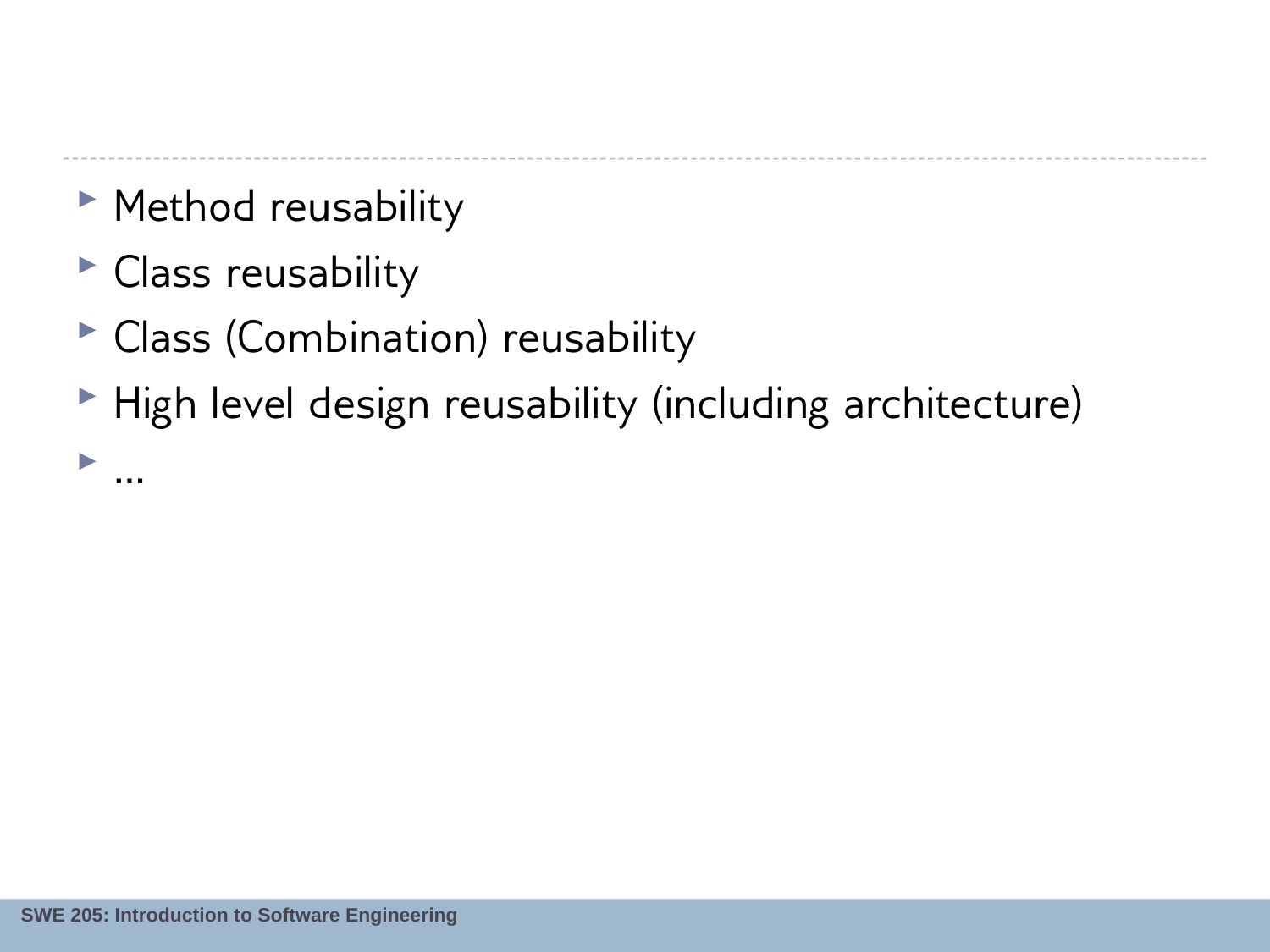

#
Method reusability
Class reusability
Class (Combination) reusability
High level design reusability (including architecture)
…